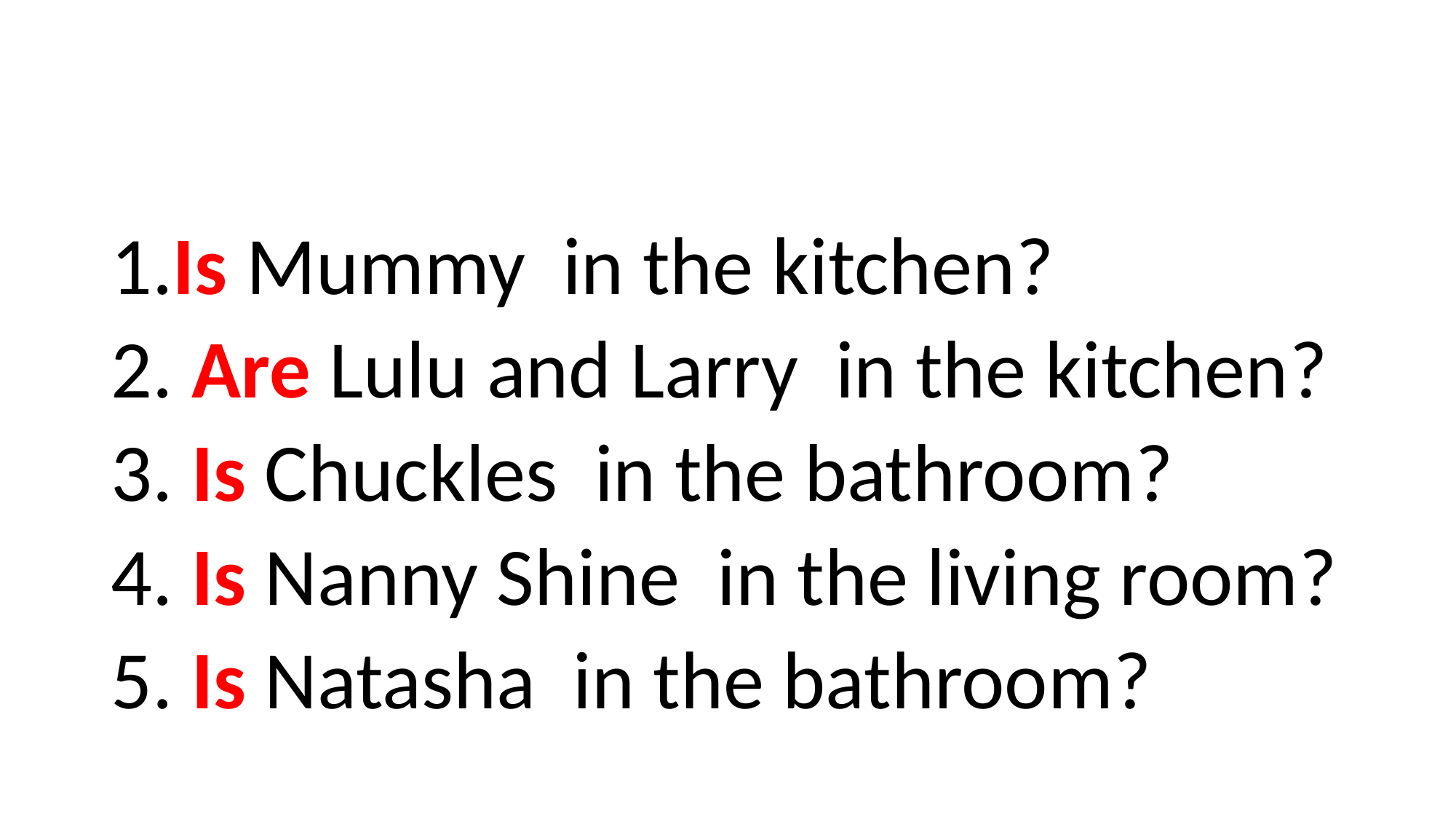

#
1.Is Mummy  in the kitchen?
2. Are Lulu and Larry  in the kitchen?
3. Is Chuckles  in the bathroom?
4. Is Nanny Shine  in the living room?
5. Is Natasha  in the bathroom?